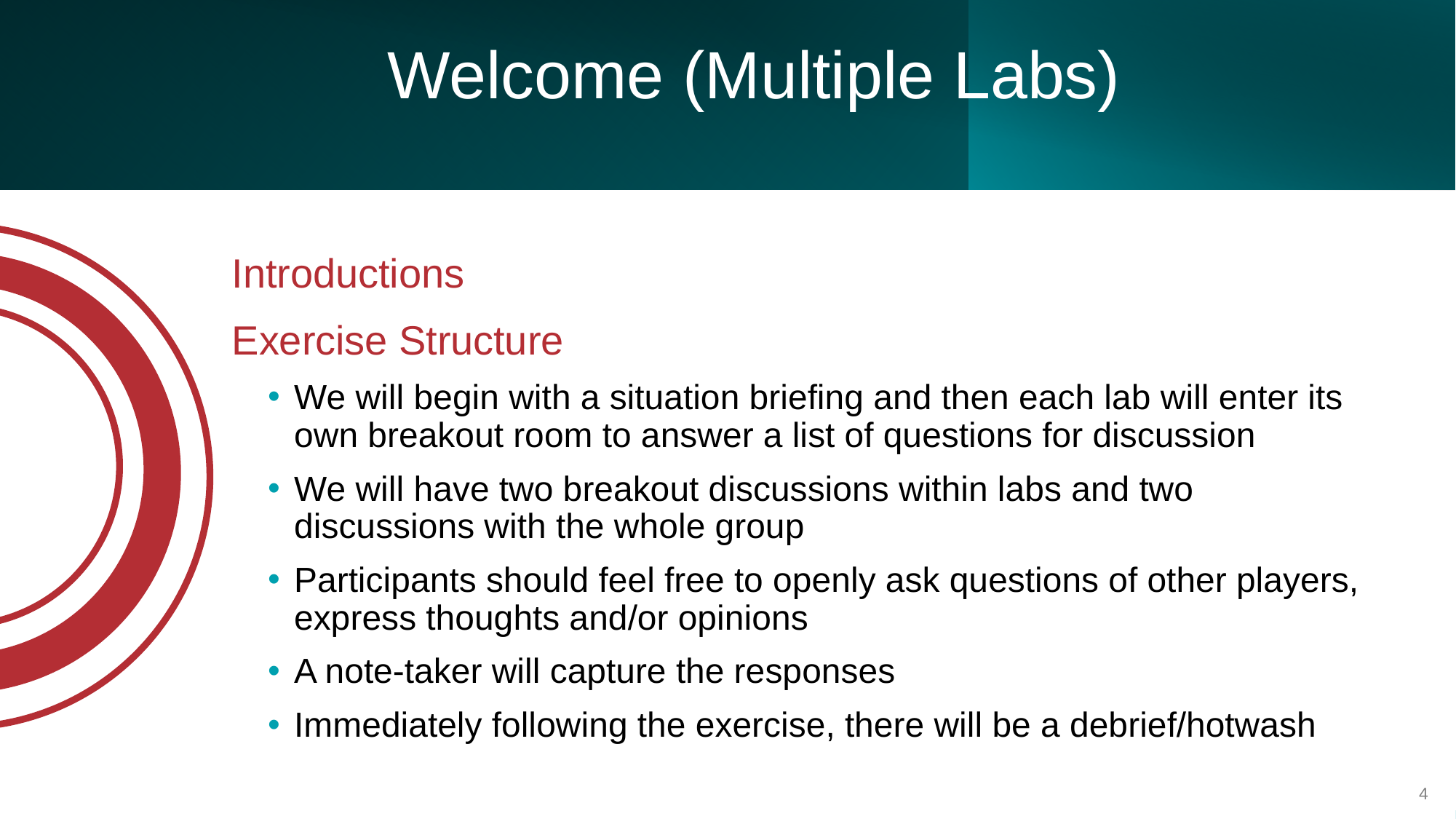

# Welcome (Multiple Labs)

Introductions
Exercise Structure
We will begin with a situation briefing and then each lab will enter its own breakout room to answer a list of questions for discussion
We will have two breakout discussions within labs and two discussions with the whole group
Participants should feel free to openly ask questions of other players, express thoughts and/or opinions
A note-taker will capture the responses
Immediately following the exercise, there will be a debrief/hotwash
4